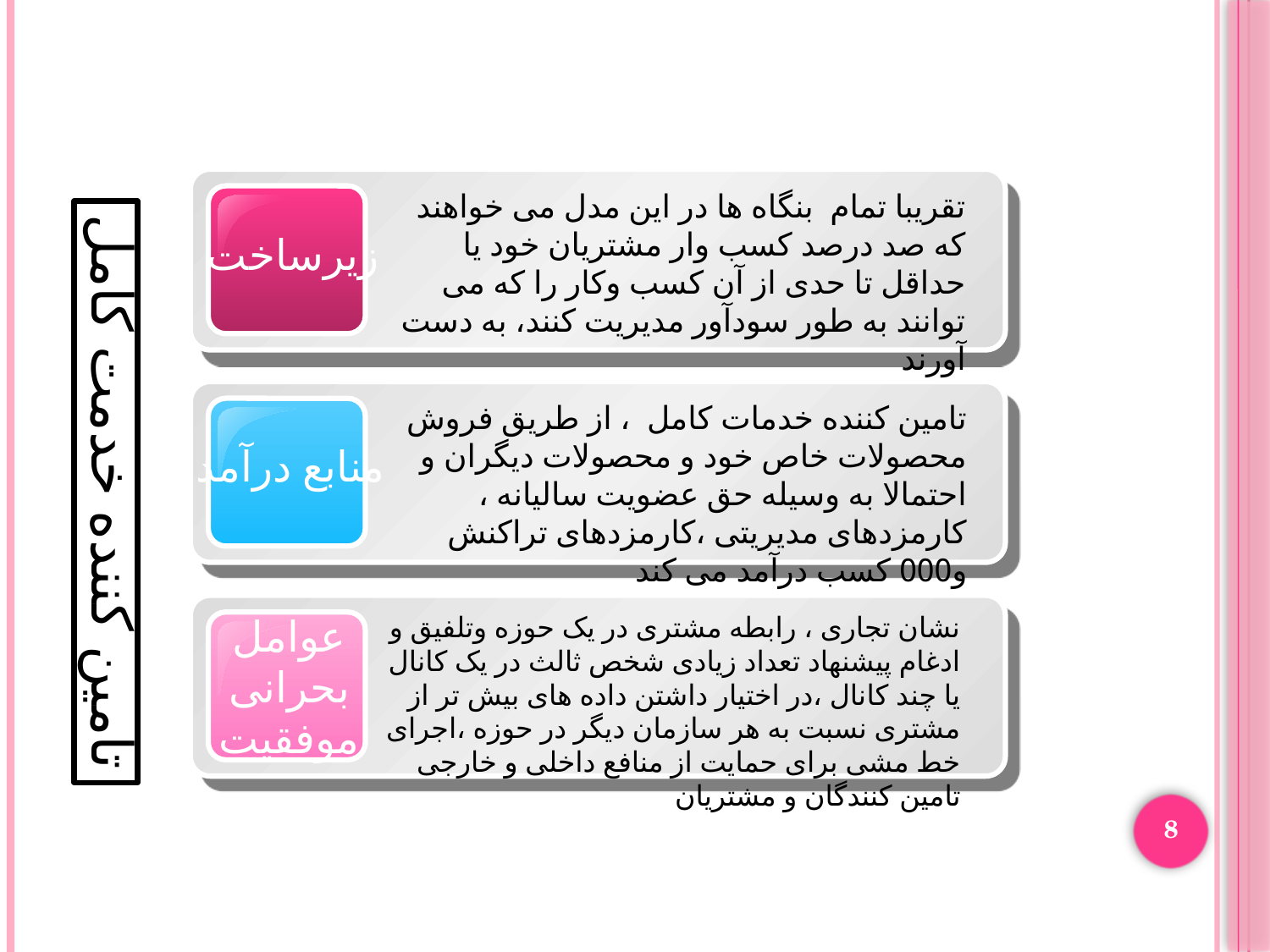

تقریبا تمام  بنگاه ها در این مدل می خواهند که صد درصد کسب وار مشتریان خود یا حداقل تا حدی از آن کسب وکار را که می توانند به طور سودآور مدیریت کنند، به دست آورند

زیرساخت

تامین کننده خدمات کامل  ، از طریق فروش محصولات خاص خود و محصولات دیگران و احتمالا به وسیله حق عضویت سالیانه ، کارمزدهای مدیریتی ،کارمزدهای تراکنش و000 کسب درآمد می کند

منابع درآمد
تامین کننده خدمت کامل

عوامل بحرانی موفقیت

نشان تجاری ، رابطه مشتری در یک حوزه وتلفیق و ادغام پیشنهاد تعداد زیادی شخص ثالث در یک کانال یا چند کانال ،در اختیار داشتن داده های بیش تر از مشتری نسبت به هر سازمان دیگر در حوزه ،اجرای خط مشی برای حمایت از منافع داخلی و خارجی تامین کنندگان و مشتریان
8